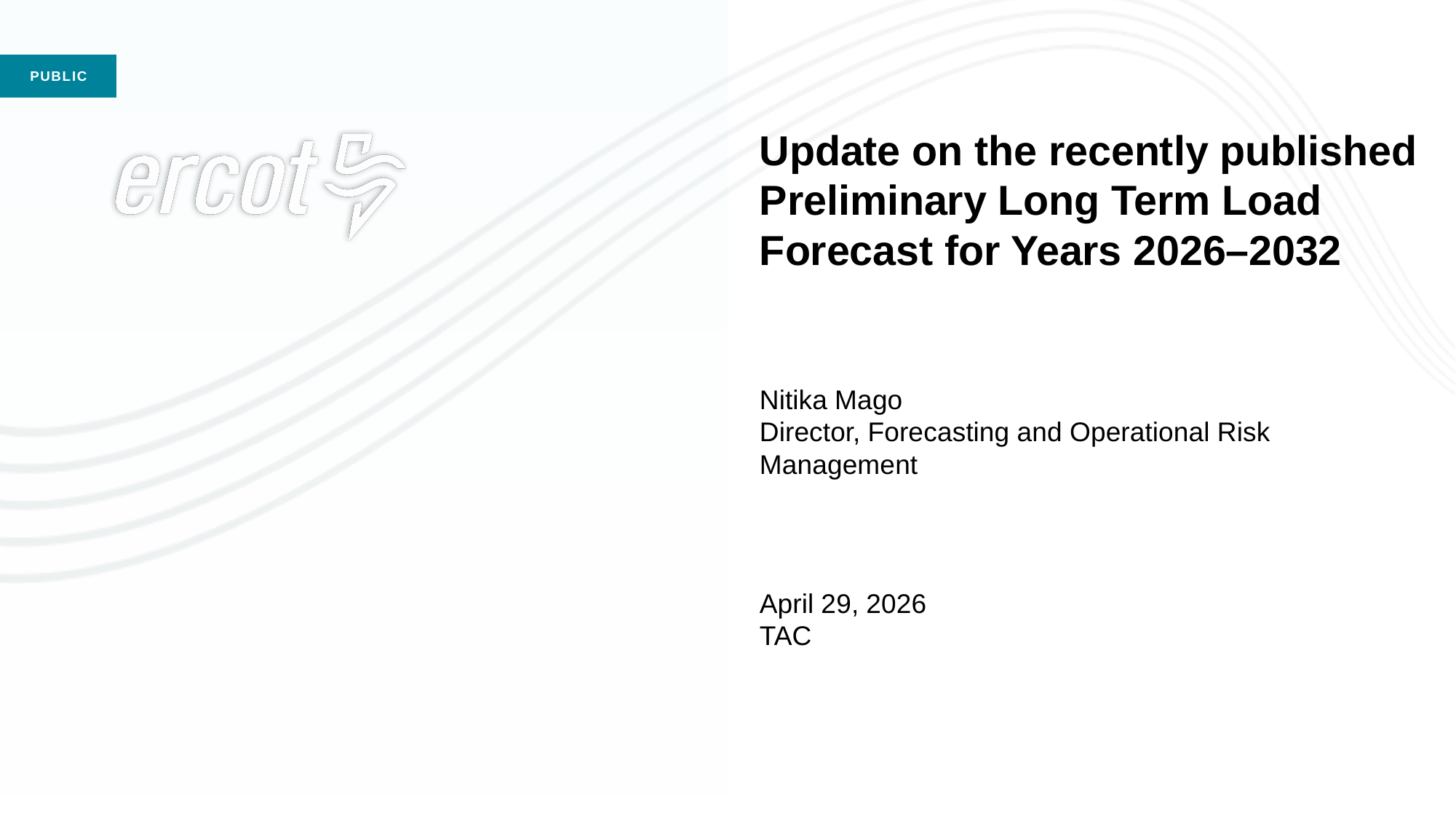

# Update on the recently published Preliminary Long Term Load Forecast for Years 2026–2032 Nitika Mago Director, Forecasting and Operational Risk Management April 29, 2026 TAC